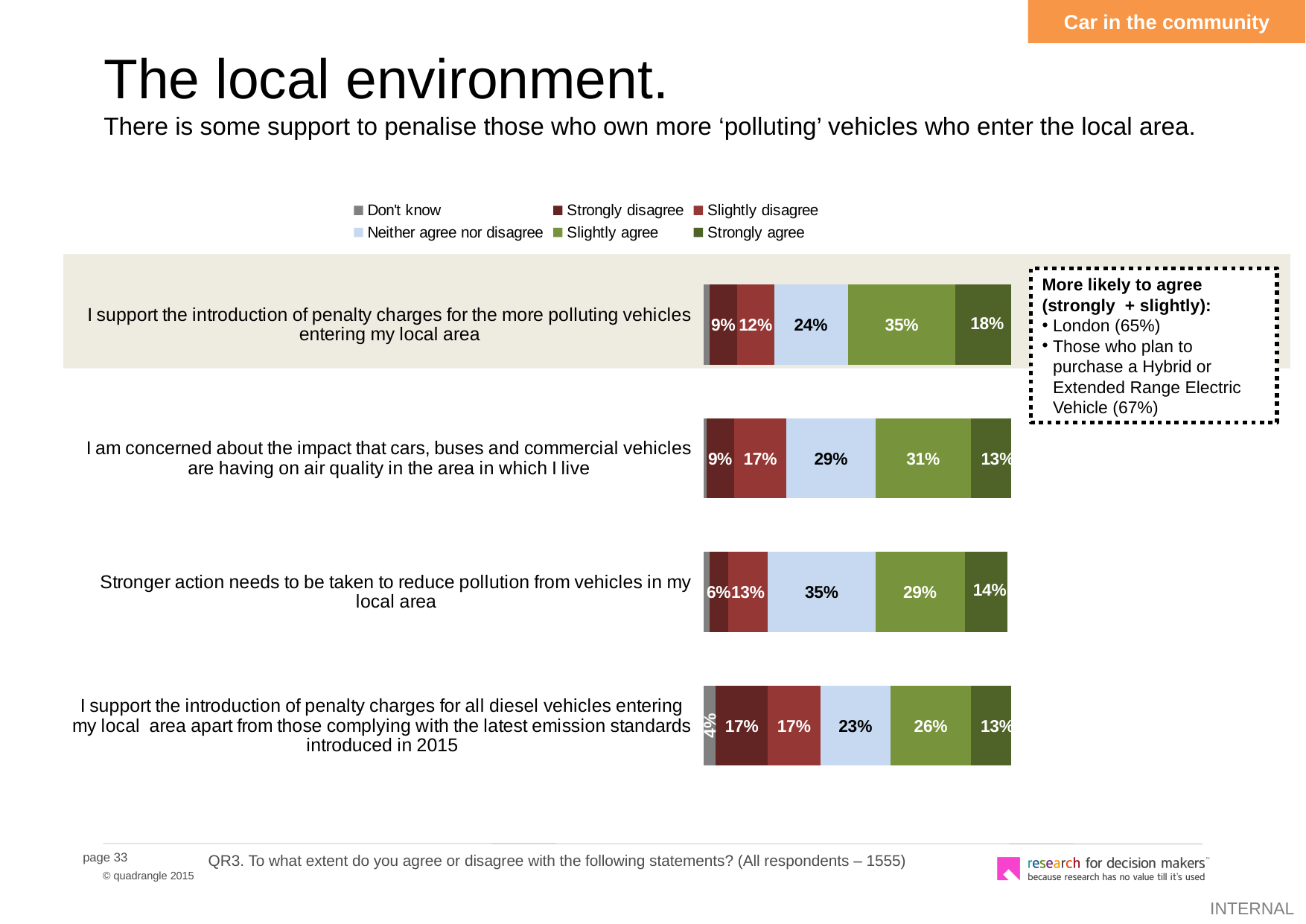

Car in the community
# The local environment. There is some support to penalise those who own more ‘polluting’ vehicles who enter the local area.

### Chart

| Category | Don't know | Strongly disagree | Slightly disagree | Neither agree nor disagree | Slightly agree | Strongly agree |
|---|---|---|---|---|---|---|
| I support the introduction of penalty charges for all diesel vehicles entering my local  area apart from those complying with the latest emission standards introduced in 2015 | 0.04000000000000002 | 0.17 | 0.17 | 0.23 | 0.26 | 0.13 |
| Stronger action needs to be taken to reduce pollution from vehicles in my local area | 0.02000000000000001 | 0.06000000000000003 | 0.13 | 0.3500000000000003 | 0.2900000000000003 | 0.14 |
| I am concerned about the impact that cars, buses and commercial vehicles are having on air quality in the area in which I live | 0.010000000000000005 | 0.09000000000000002 | 0.17 | 0.2900000000000003 | 0.3100000000000015 | 0.13 |
| I support the introduction of penalty charges for the more polluting vehicles entering my local area | 0.02000000000000001 | 0.09000000000000002 | 0.12000000000000002 | 0.2400000000000002 | 0.3500000000000003 | 0.18000000000000024 |
More likely to agree (strongly  + slightly):
London (65%)
Those who plan to purchase a Hybrid or Extended Range Electric Vehicle (67%)
QR3. To what extent do you agree or disagree with the following statements? (All respondents – 1555)